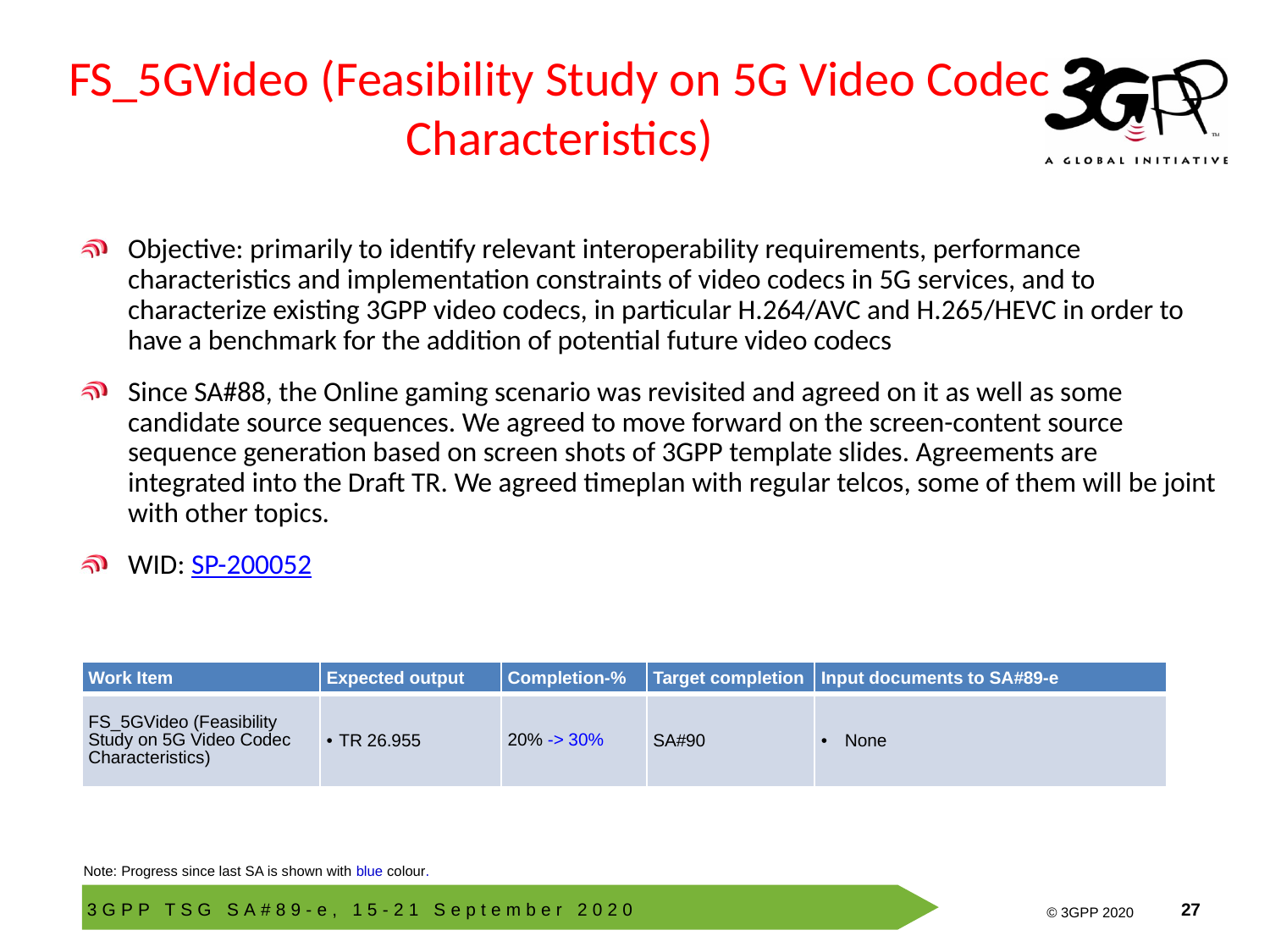

# FS_5GVideo (Feasibility Study on 5G Video Codec Characteristics)
Objective: primarily to identify relevant interoperability requirements, performance characteristics and implementation constraints of video codecs in 5G services, and to characterize existing 3GPP video codecs, in particular H.264/AVC and H.265/HEVC in order to have a benchmark for the addition of potential future video codecs
Since SA#88, the Online gaming scenario was revisited and agreed on it as well as some candidate source sequences. We agreed to move forward on the screen-content source sequence generation based on screen shots of 3GPP template slides. Agreements are integrated into the Draft TR. We agreed timeplan with regular telcos, some of them will be joint with other topics.
WID: SP-200052

| Work Item | Expected output | Completion-% | Target completion | Input documents to SA#89-e |
| --- | --- | --- | --- | --- |
| FS\_5GVideo (Feasibility Study on 5G Video Codec Characteristics) | TR 26.955 | 20% -> 30% | SA#90 | None |
Note: Progress since last SA is shown with blue colour.